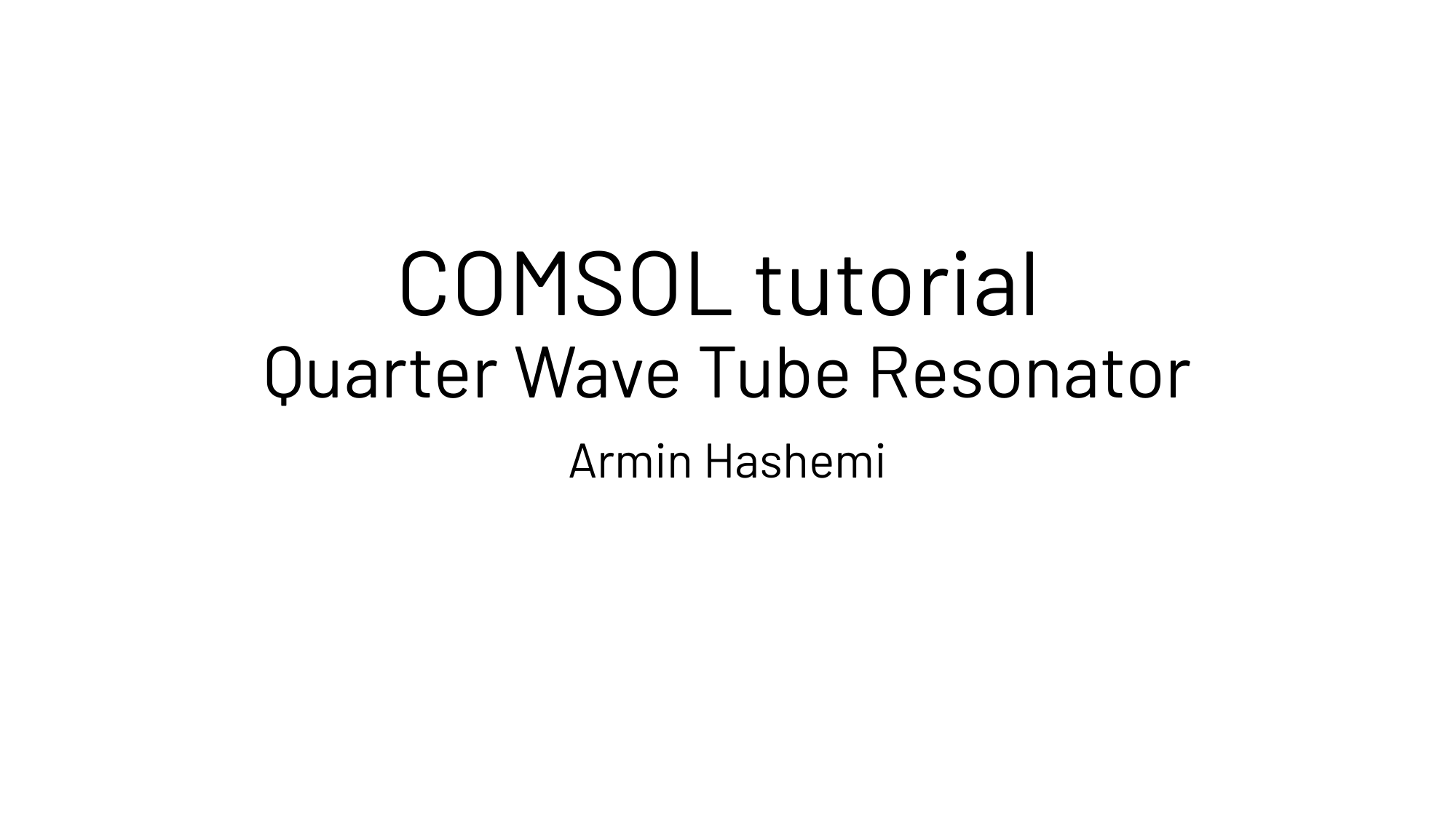

# COMSOL tutorial Quarter Wave Tube Resonator
Armin Hashemi